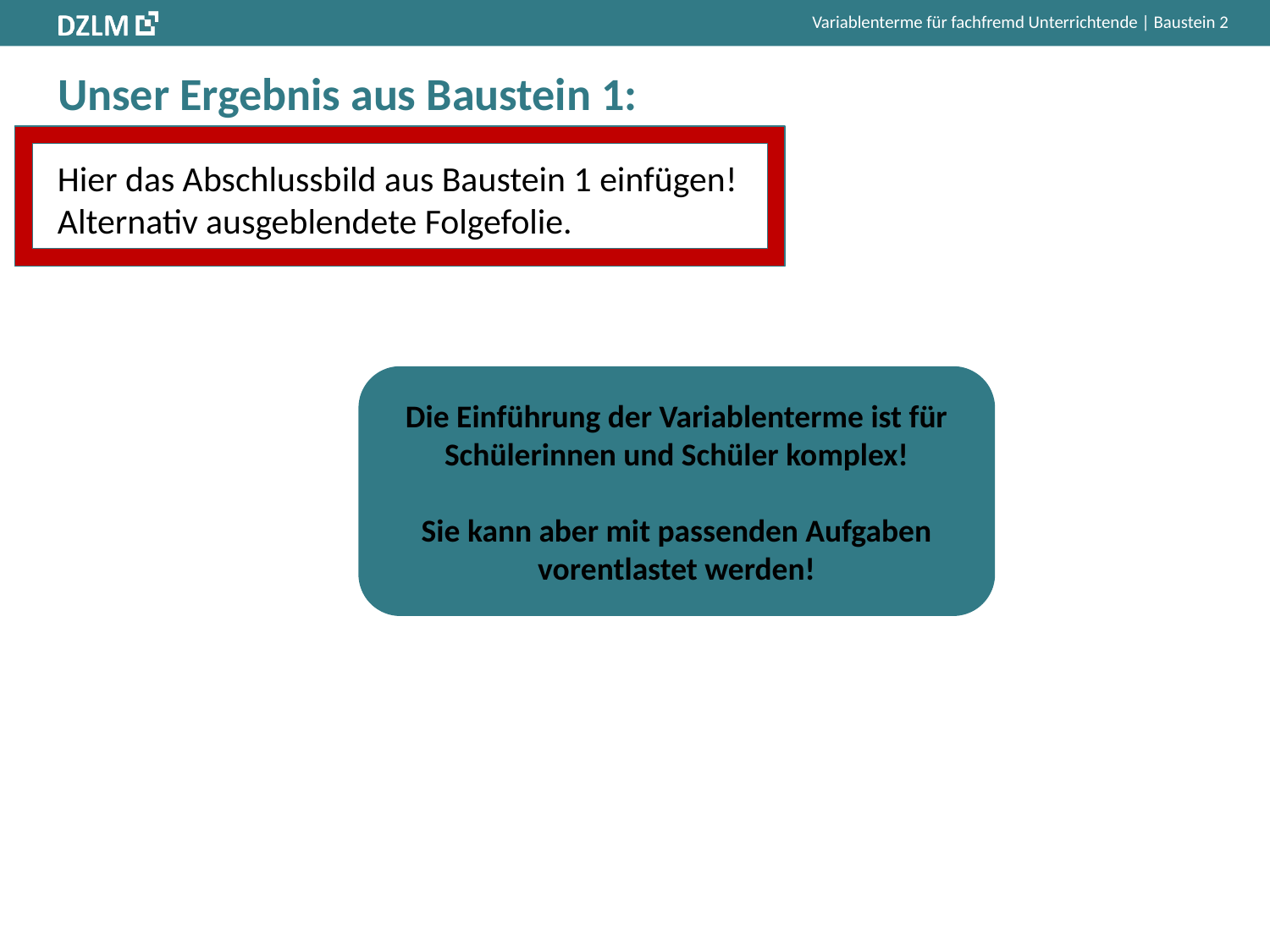

# Unser Ergebnis aus Baustein 1:

Hier das Abschlussbild aus Baustein 1 einfügen!
Alternativ ausgeblendete Folgefolie.
Die Einführung der Variablenterme ist für Schülerinnen und Schüler komplex!

Sie kann aber mit passenden Aufgaben vorentlastet werden!